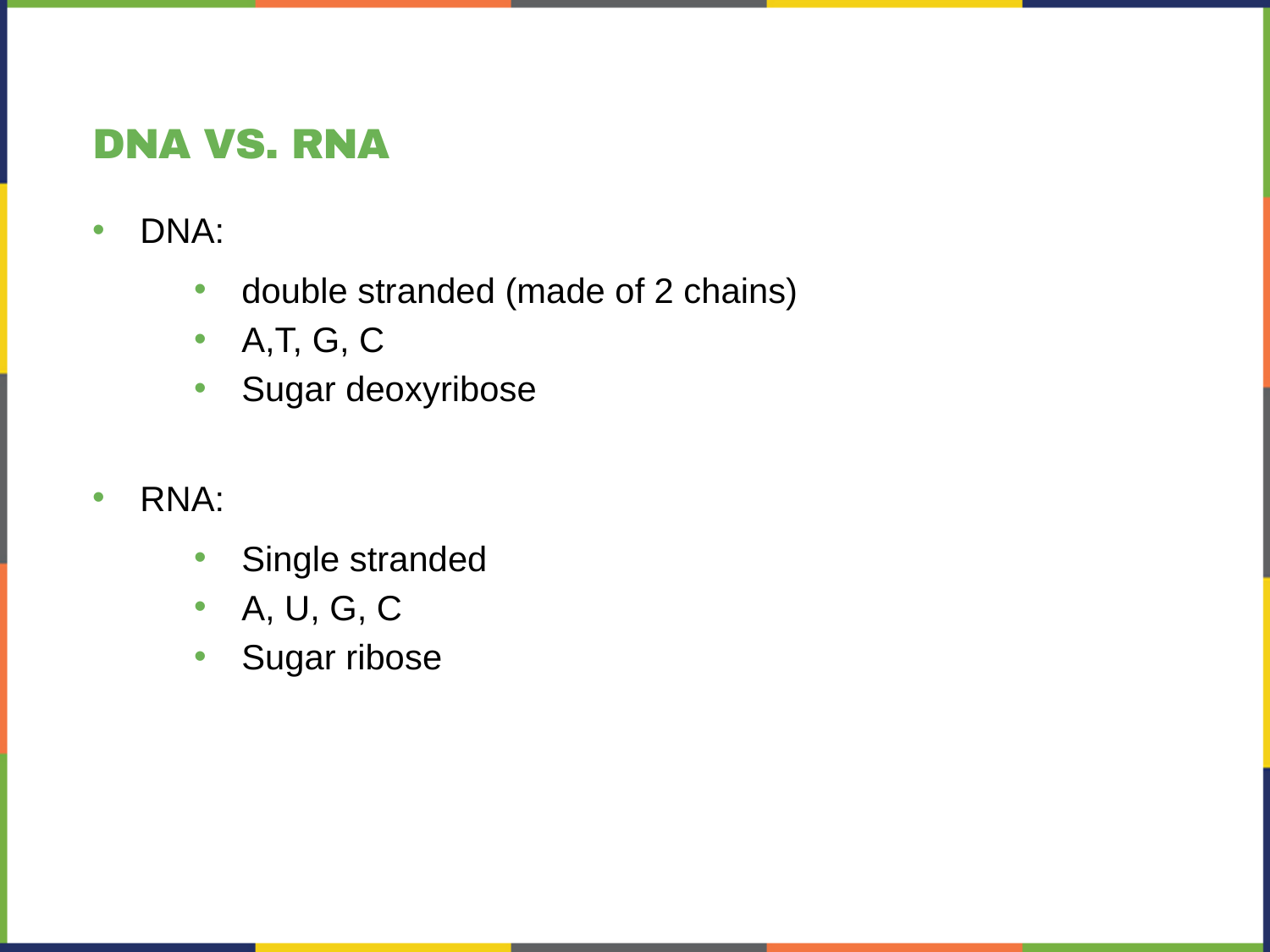

# Dna VS. RNA
DNA:
double stranded (made of 2 chains)
A,T, G, C
Sugar deoxyribose

RNA:
Single stranded
A, U, G, C
Sugar ribose